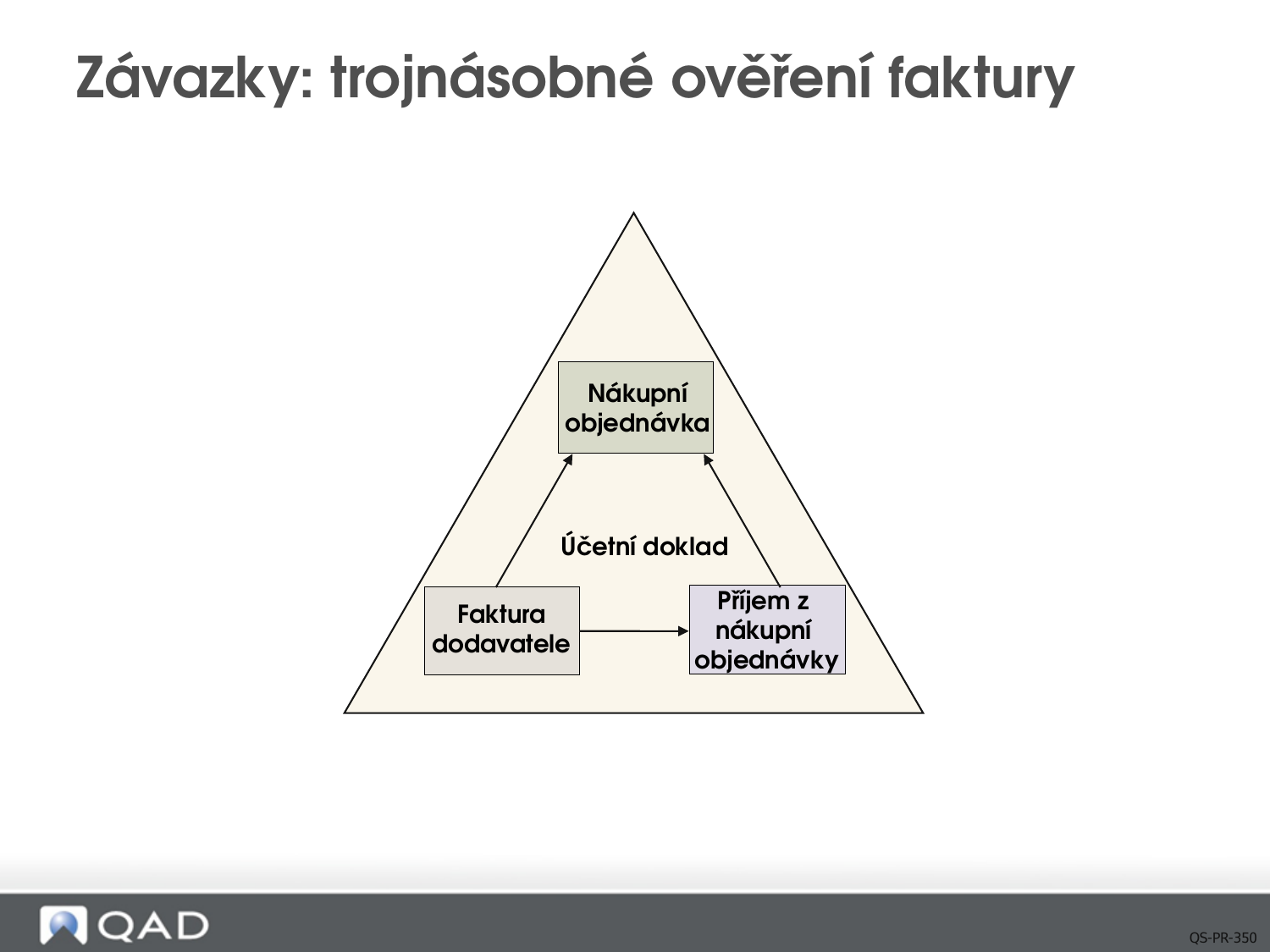

# Závazky: trojnásobné ověření faktury

Nákupní
objednávka

Účetní doklad
Příjem z
nákupní
objednávky

Faktura
dodavatele

QS-PR-350